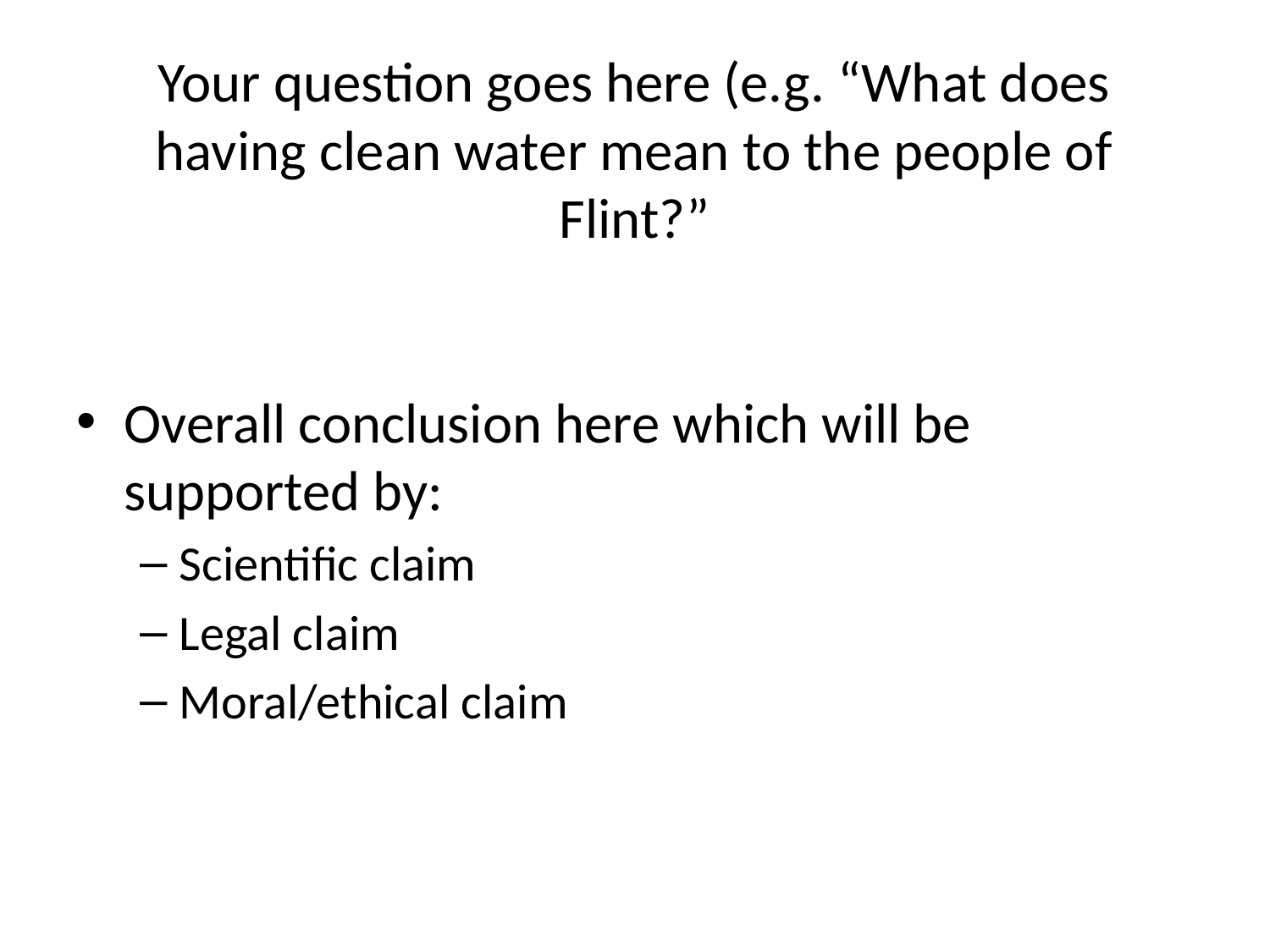

# Your question goes here (e.g. “What does having clean water mean to the people of Flint?”

Overall conclusion here which will be supported by:
Scientific claim
Legal claim
Moral/ethical claim